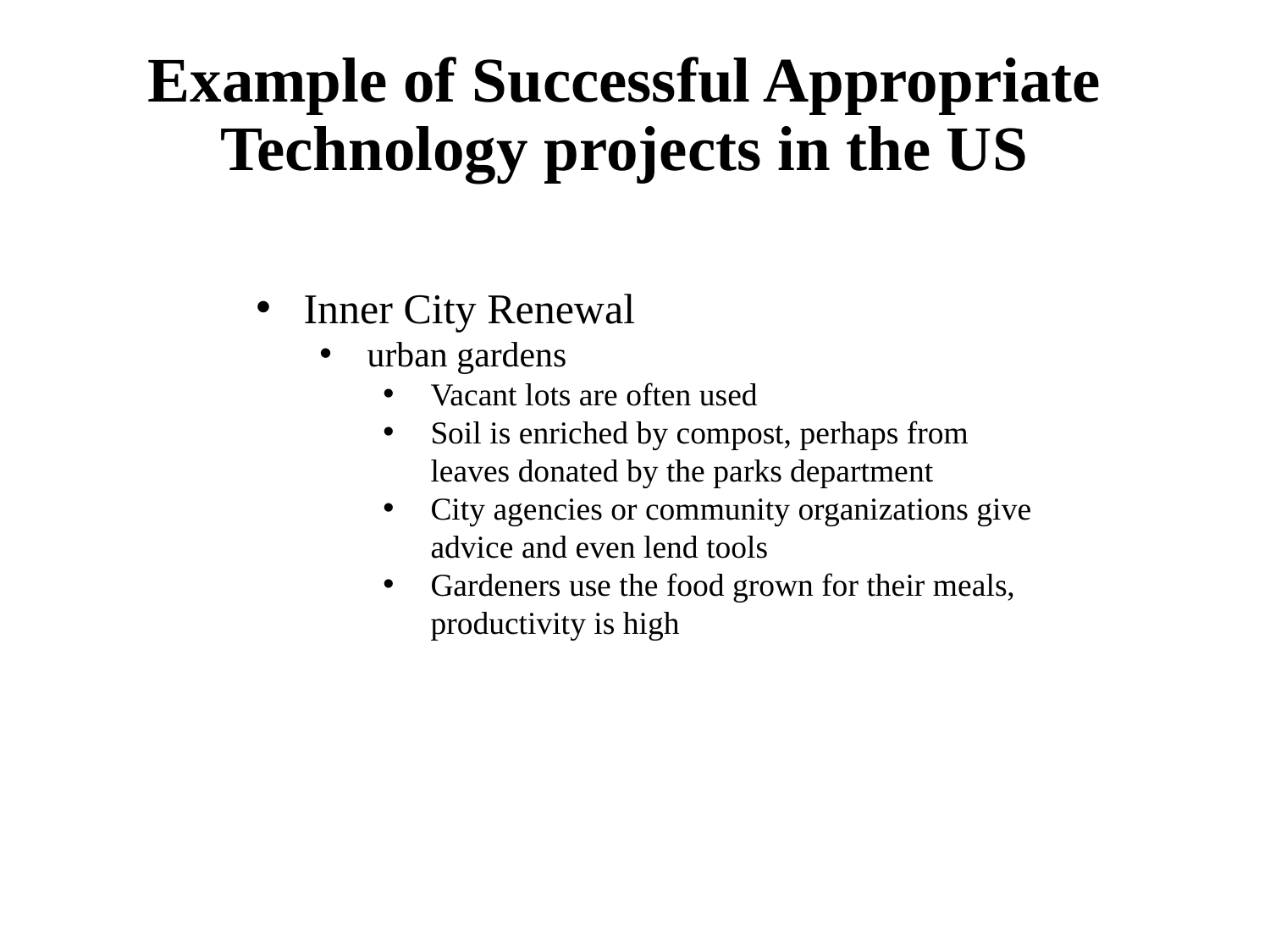

# Example of Successful Appropriate Technology projects in the US
Inner City Renewal
urban gardens
Vacant lots are often used
Soil is enriched by compost, perhaps from leaves donated by the parks department
City agencies or community organizations give advice and even lend tools
Gardeners use the food grown for their meals, productivity is high